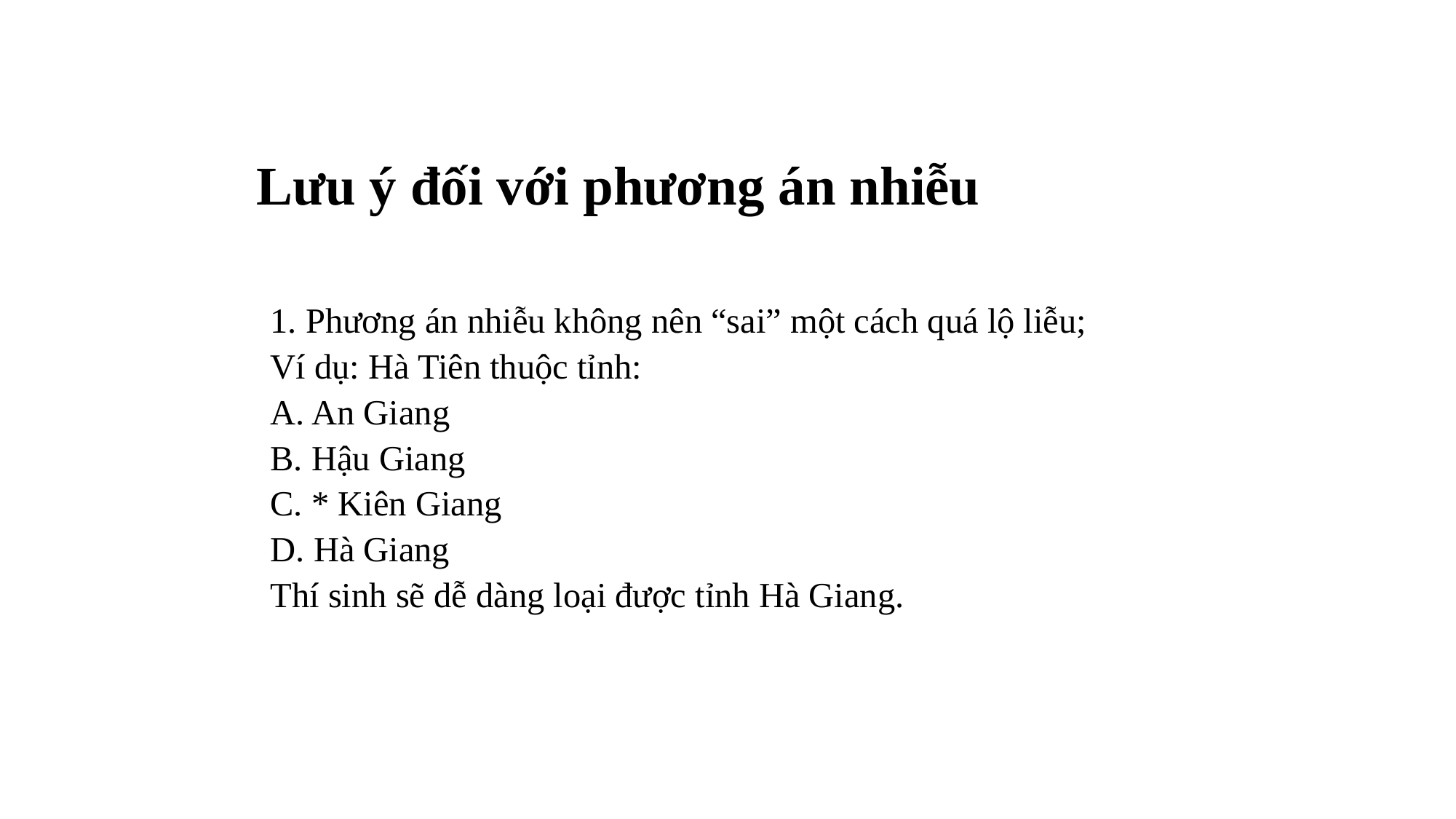

# Lưu ý đối với phương án nhiễu
1. Phương án nhiễu không nên “sai” một cách quá lộ liễu;
Ví dụ: Hà Tiên thuộc tỉnh:
A. An Giang
B. Hậu Giang
C. * Kiên Giang
D. Hà Giang
Thí sinh sẽ dễ dàng loại được tỉnh Hà Giang.